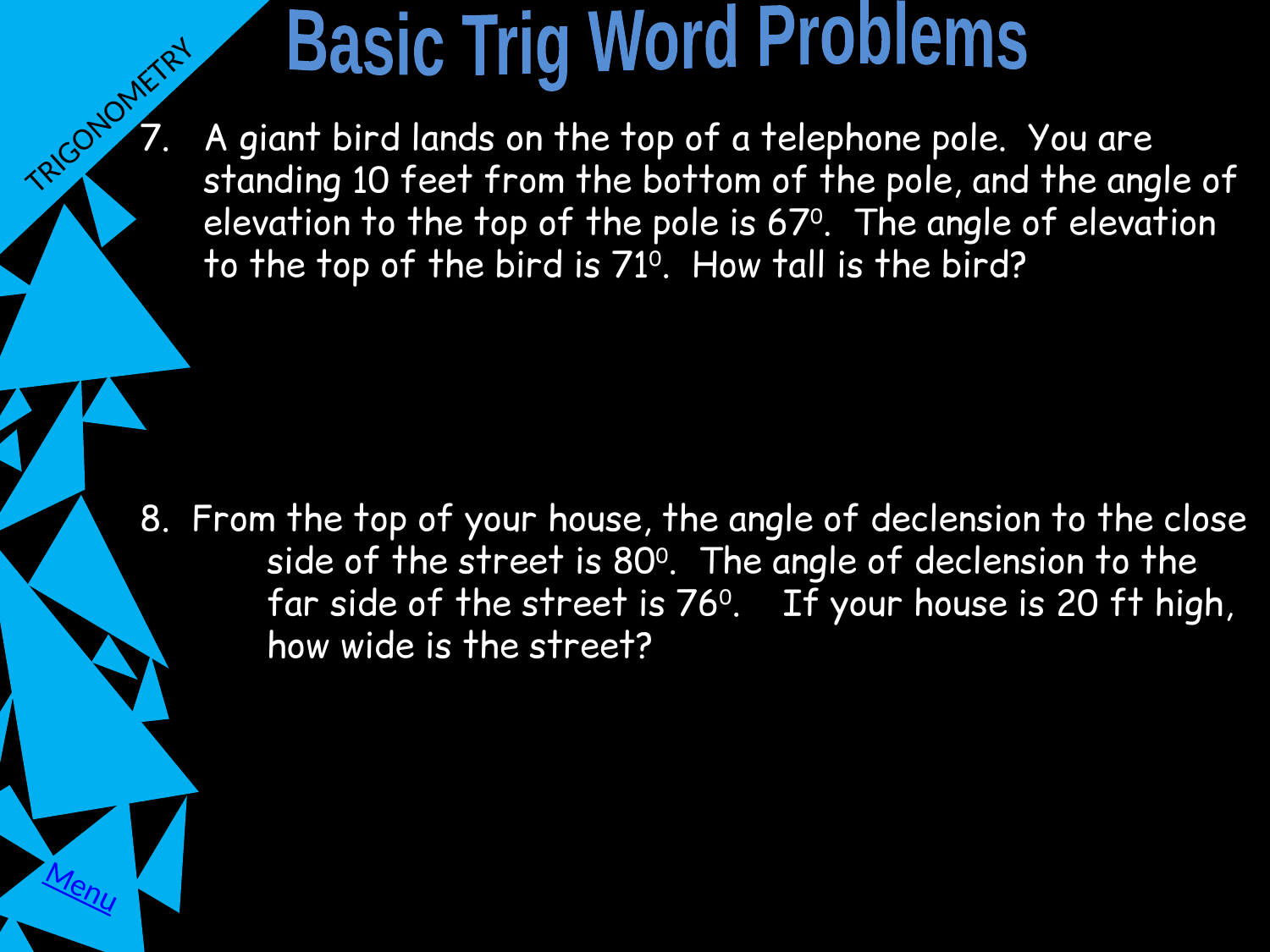

Basic Trig Word Problems

TRIGONOMETRY
A giant bird lands on the top of a telephone pole.  You are standing 10 feet from the bottom of the pole, and the angle of elevation to the top of the pole is 670.  The angle of elevation to the top of the bird is 710.  How tall is the bird?

8.  From the top of your house, the angle of declension to the close 	side of the street is 800.  The angle of declension to the 	far side of the street is 760.    If your house is 20 ft high, 	how wide is the street?
Menu